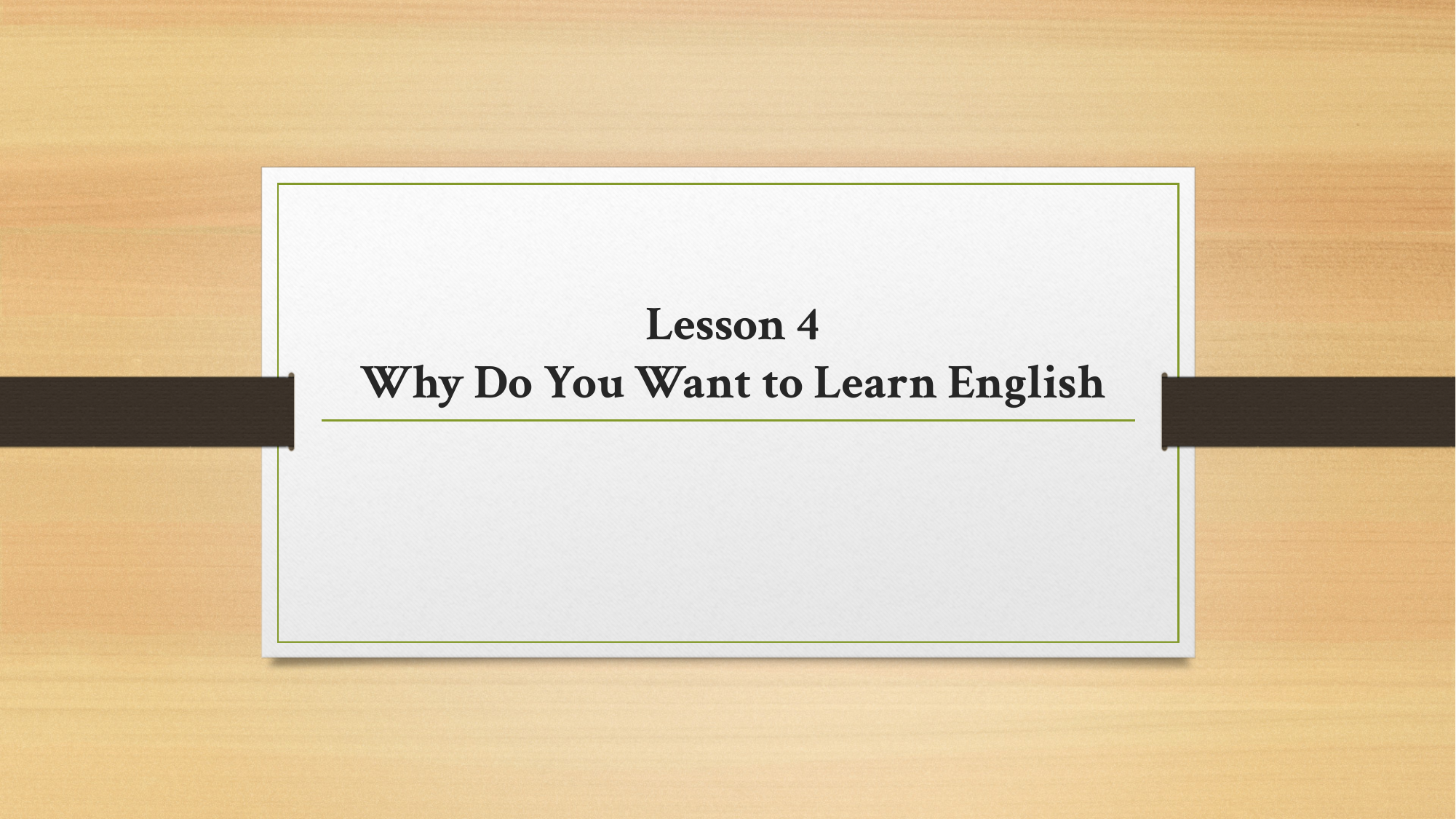

# Lesson 4 Why Do You Want to Learn English